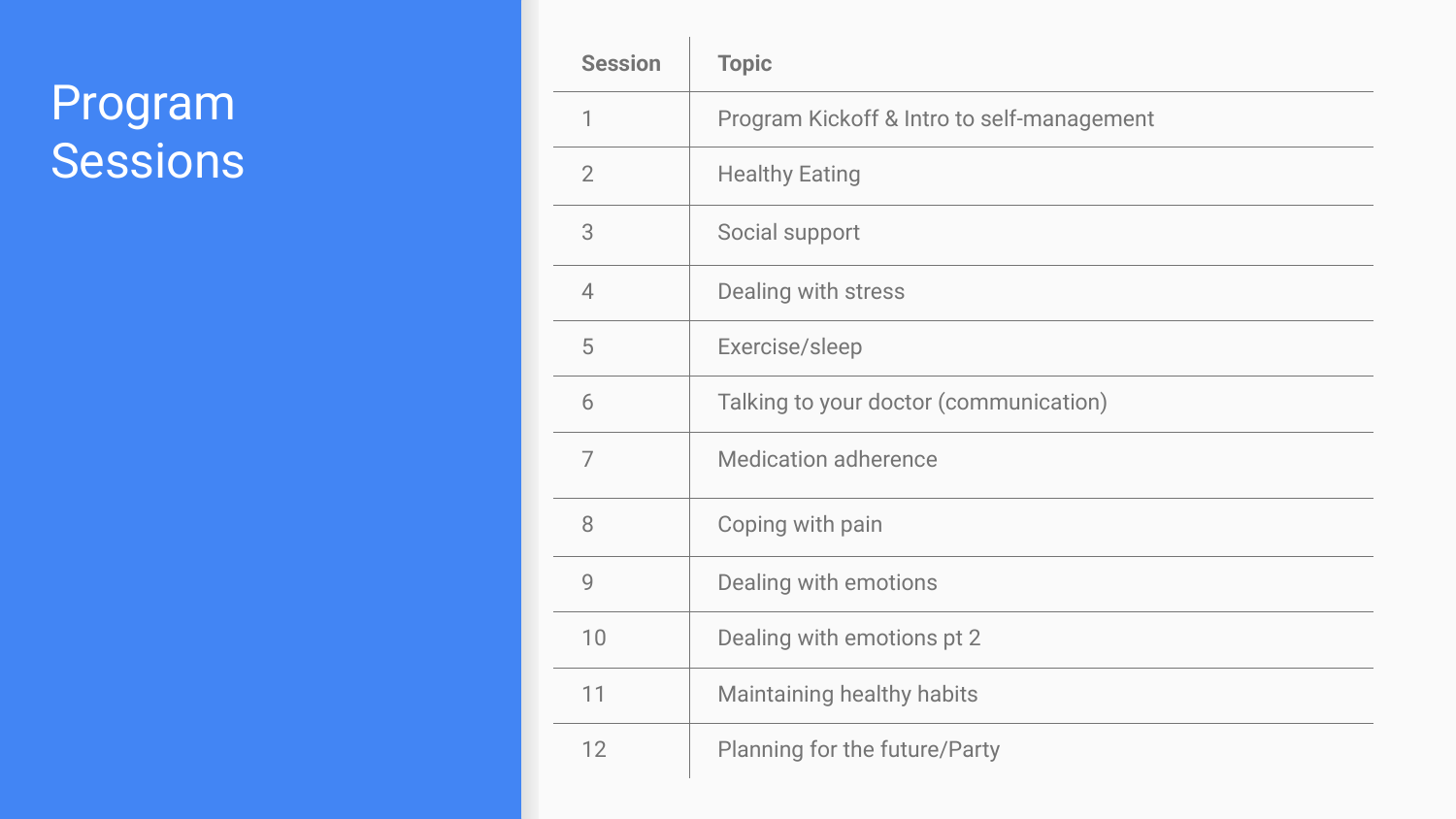

| Session | Topic |
| --- | --- |
| 1 | Program Kickoff & Intro to self-management |
| 2 | Healthy Eating |
| 3 | Social support |
| 4 | Dealing with stress |
| 5 | Exercise/sleep |
| 6 | Talking to your doctor (communication) |
| 7 | Medication adherence |
| 8 | Coping with pain |
| 9 | Dealing with emotions |
| 10 | Dealing with emotions pt 2 |
| 11 | Maintaining healthy habits |
| 12 | Planning for the future/Party |
# Program Sessions